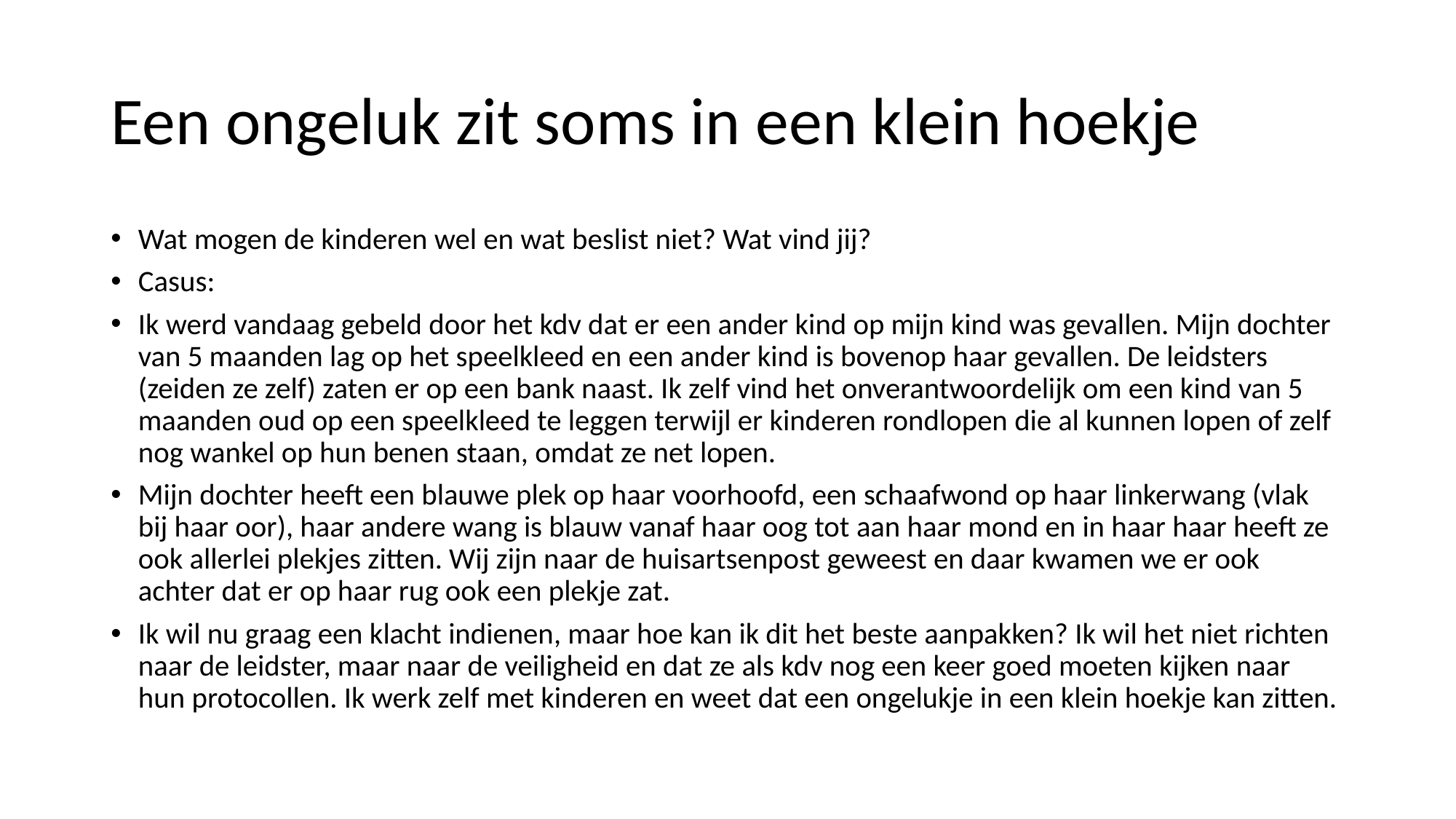

# Een ongeluk zit soms in een klein hoekje
Wat mogen de kinderen wel en wat beslist niet? Wat vind jij?
Casus:
Ik werd vandaag gebeld door het kdv dat er een ander kind op mijn kind was gevallen. Mijn dochter van 5 maanden lag op het speelkleed en een ander kind is bovenop haar gevallen. De leidsters (zeiden ze zelf) zaten er op een bank naast. Ik zelf vind het onverantwoordelijk om een kind van 5 maanden oud op een speelkleed te leggen terwijl er kinderen rondlopen die al kunnen lopen of zelf nog wankel op hun benen staan, omdat ze net lopen.
Mijn dochter heeft een blauwe plek op haar voorhoofd, een schaafwond op haar linkerwang (vlak bij haar oor), haar andere wang is blauw vanaf haar oog tot aan haar mond en in haar haar heeft ze ook allerlei plekjes zitten. Wij zijn naar de huisartsenpost geweest en daar kwamen we er ook achter dat er op haar rug ook een plekje zat.
Ik wil nu graag een klacht indienen, maar hoe kan ik dit het beste aanpakken? Ik wil het niet richten naar de leidster, maar naar de veiligheid en dat ze als kdv nog een keer goed moeten kijken naar hun protocollen. Ik werk zelf met kinderen en weet dat een ongelukje in een klein hoekje kan zitten.